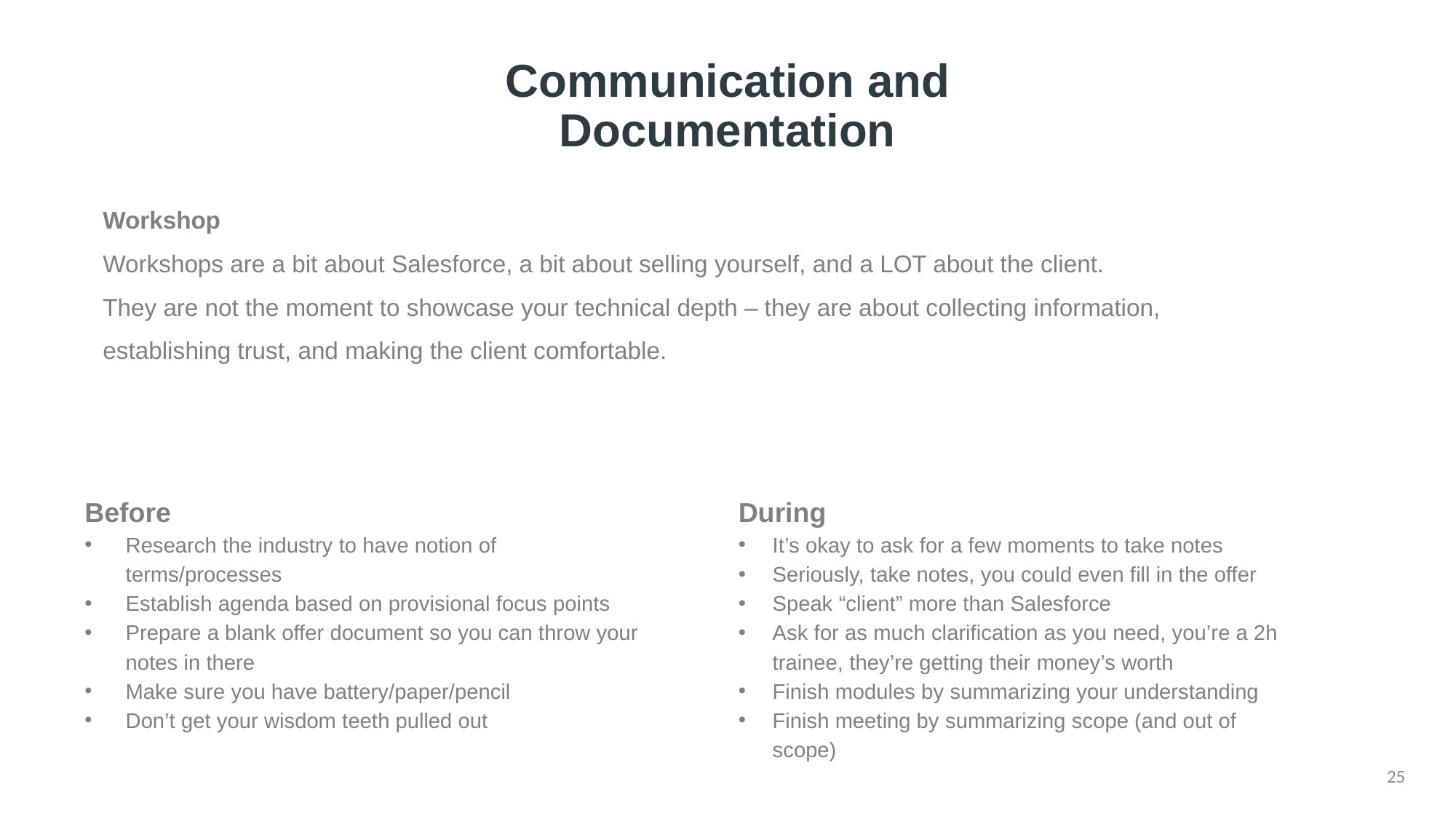

# Communication and Documentation
Workshop
Workshops are a bit about Salesforce, a bit about selling yourself, and a LOT about the client.
They are not the moment to showcase your technical depth – they are about collecting information, establishing trust, and making the client comfortable.

Before
Research the industry to have notion of terms/processes
Establish agenda based on provisional focus points
Prepare a blank offer document so you can throw your notes in there
Make sure you have battery/paper/pencil
Don’t get your wisdom teeth pulled out
During
It’s okay to ask for a few moments to take notes
Seriously, take notes, you could even fill in the offer
Speak “client” more than Salesforce
Ask for as much clarification as you need, you’re a 2h trainee, they’re getting their money’s worth
Finish modules by summarizing your understanding
Finish meeting by summarizing scope (and out of scope)

25